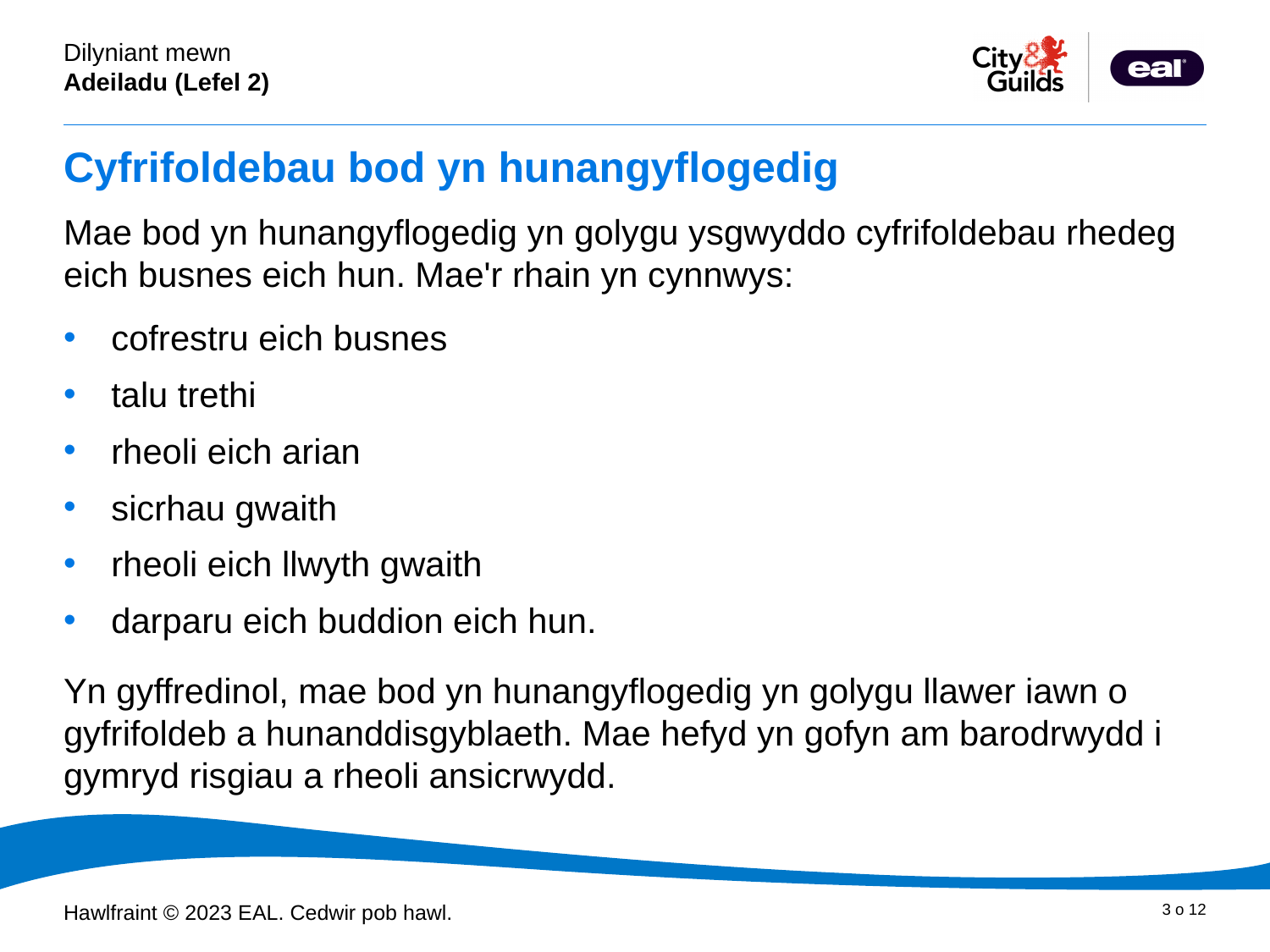

# Cyfrifoldebau bod yn hunangyflogedig
Mae bod yn hunangyflogedig yn golygu ysgwyddo cyfrifoldebau rhedeg eich busnes eich hun. Mae'r rhain yn cynnwys:
cofrestru eich busnes
talu trethi
rheoli eich arian
sicrhau gwaith
rheoli eich llwyth gwaith
darparu eich buddion eich hun.
Yn gyffredinol, mae bod yn hunangyflogedig yn golygu llawer iawn o gyfrifoldeb a hunanddisgyblaeth. Mae hefyd yn gofyn am barodrwydd i gymryd risgiau a rheoli ansicrwydd.